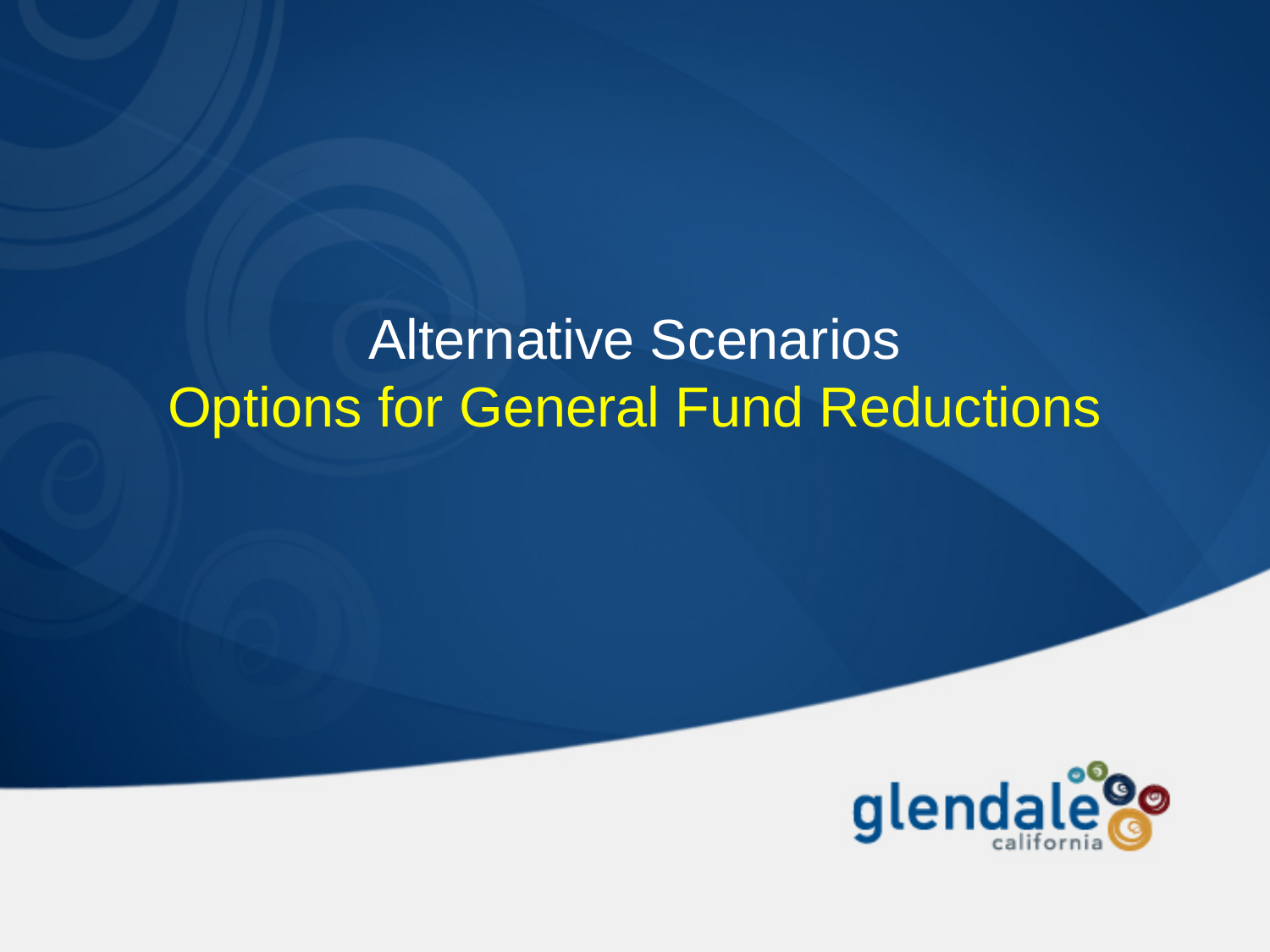

Alternative Scenarios
Options for General Fund Reductions